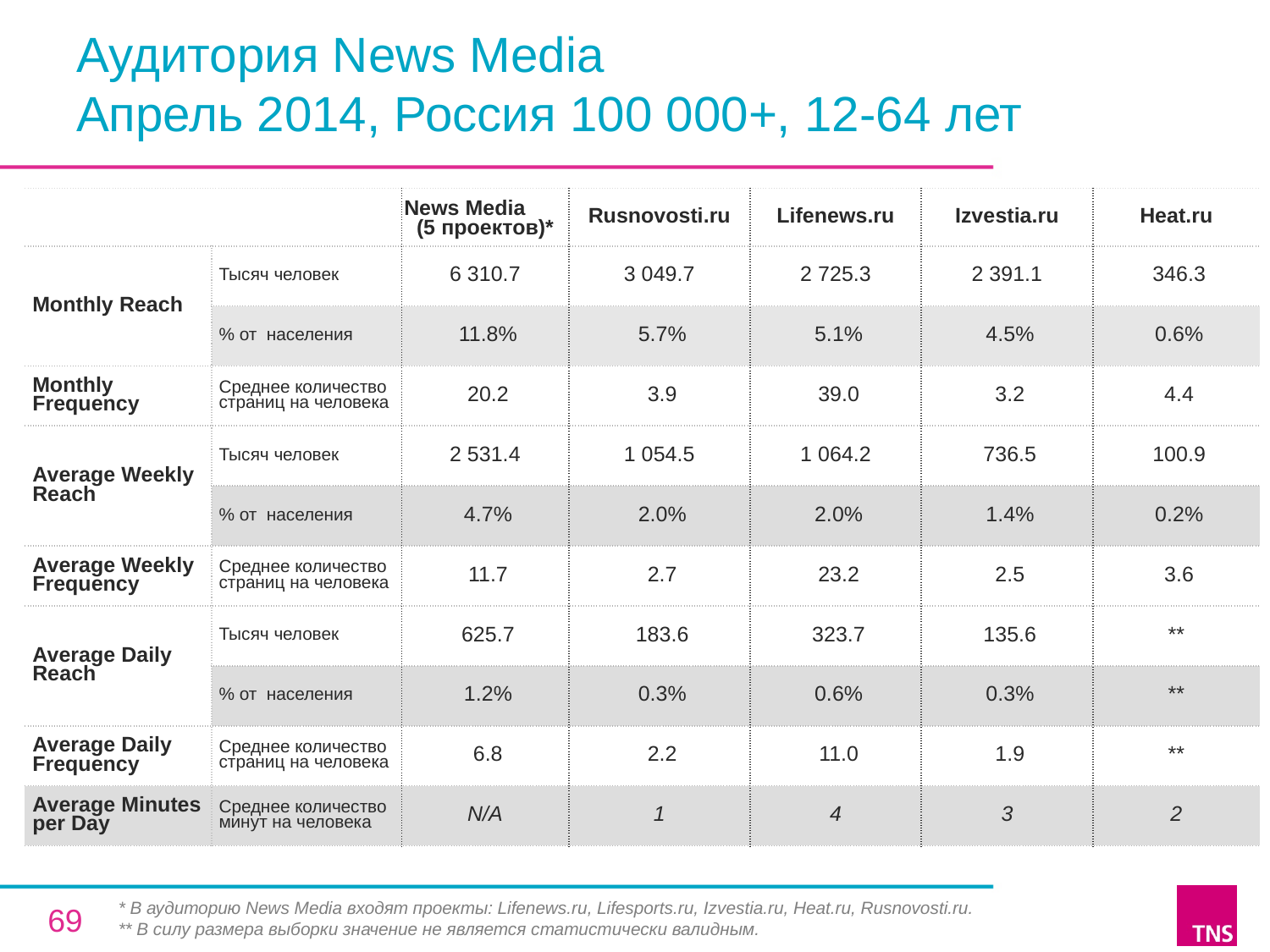

# Аудитория News Media Апрель 2014, Россия 100 000+, 12-64 лет
|  |  | News Media (5 проектов)\* | Rusnovosti.ru | Lifenews.ru | Izvestia.ru | Heat.ru |
| --- | --- | --- | --- | --- | --- | --- |
| Monthly Reach | Тысяч человек | 6 310.7 | 3 049.7 | 2 725.3 | 2 391.1 | 346.3 |
|  | % от населения | 11.8% | 5.7% | 5.1% | 4.5% | 0.6% |
| Monthly Frequency | Среднее количество страниц на человека | 20.2 | 3.9 | 39.0 | 3.2 | 4.4 |
| Average Weekly Reach | Тысяч человек | 2 531.4 | 1 054.5 | 1 064.2 | 736.5 | 100.9 |
|  | % от населения | 4.7% | 2.0% | 2.0% | 1.4% | 0.2% |
| Average Weekly Frequency | Среднее количество страниц на человека | 11.7 | 2.7 | 23.2 | 2.5 | 3.6 |
| Average Daily Reach | Тысяч человек | 625.7 | 183.6 | 323.7 | 135.6 | \*\* |
|  | % от населения | 1.2% | 0.3% | 0.6% | 0.3% | \*\* |
| Average Daily Frequency | Среднее количество страниц на человека | 6.8 | 2.2 | 11.0 | 1.9 | \*\* |
| Average Minutes per Day | Среднее количество минут на человека | N/A | 1 | 4 | 3 | 2 |
* В аудиторию News Media входят проекты: Lifenews.ru, Lifesports.ru, Izvestia.ru, Heat.ru, Rusnovosti.ru.
** В силу размера выборки значение не является статистически валидным.
69